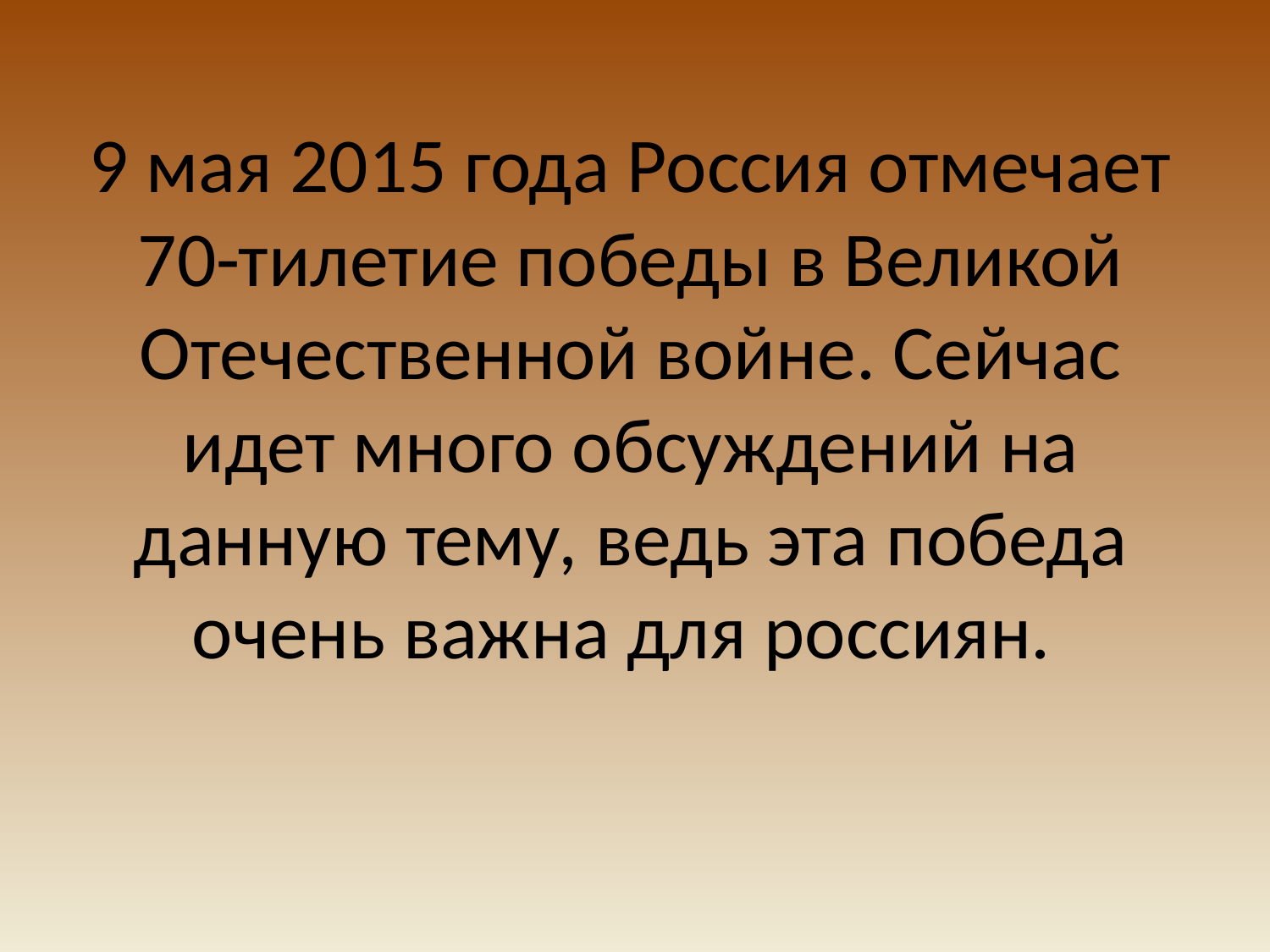

# 9 мая 2015 года Россия отмечает 70-тилетие победы в Великой Отечественной войне. Сейчас идет много обсуждений на данную тему, ведь эта победа очень важна для россиян.